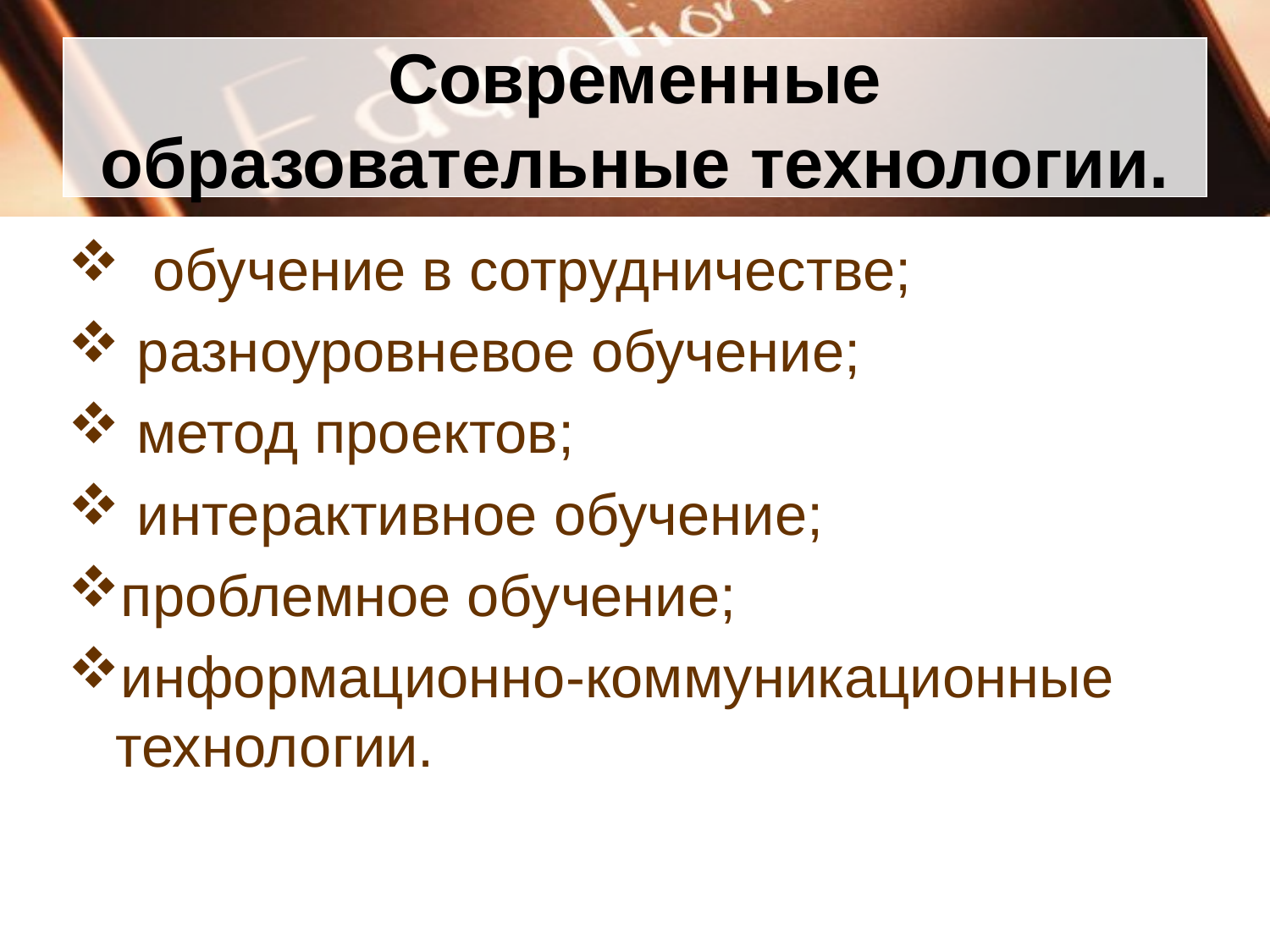

# Современные образовательные технологии.
  обучение в сотрудничестве;
 разноуровневое обучение;
 метод проектов;
 интерактивное обучение;
проблемное обучение;
информационно-коммуникационные технологии.